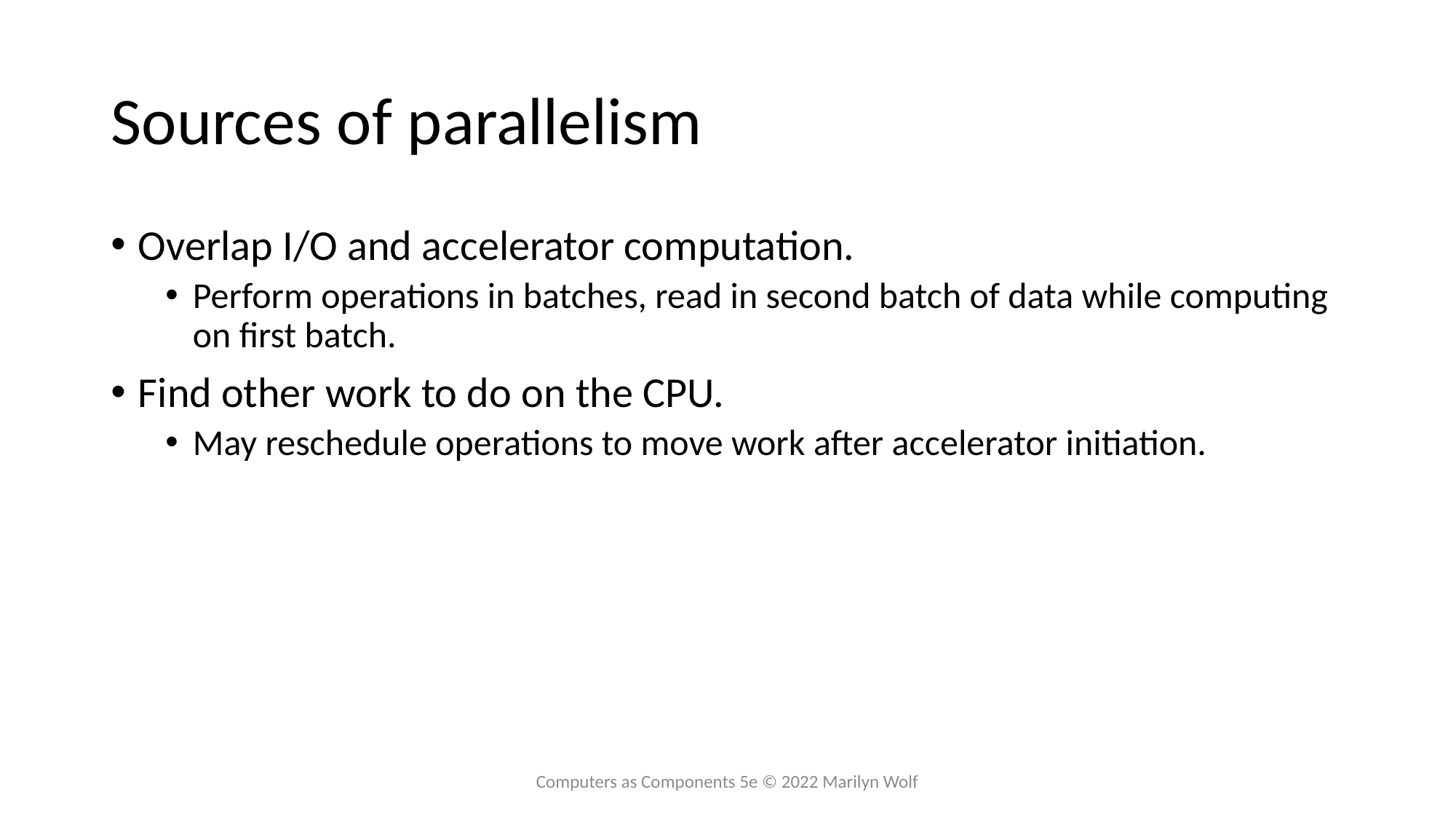

# Sources of parallelism
Overlap I/O and accelerator computation.
Perform operations in batches, read in second batch of data while computing on first batch.
Find other work to do on the CPU.
May reschedule operations to move work after accelerator initiation.
Computers as Components 5e © 2022 Marilyn Wolf